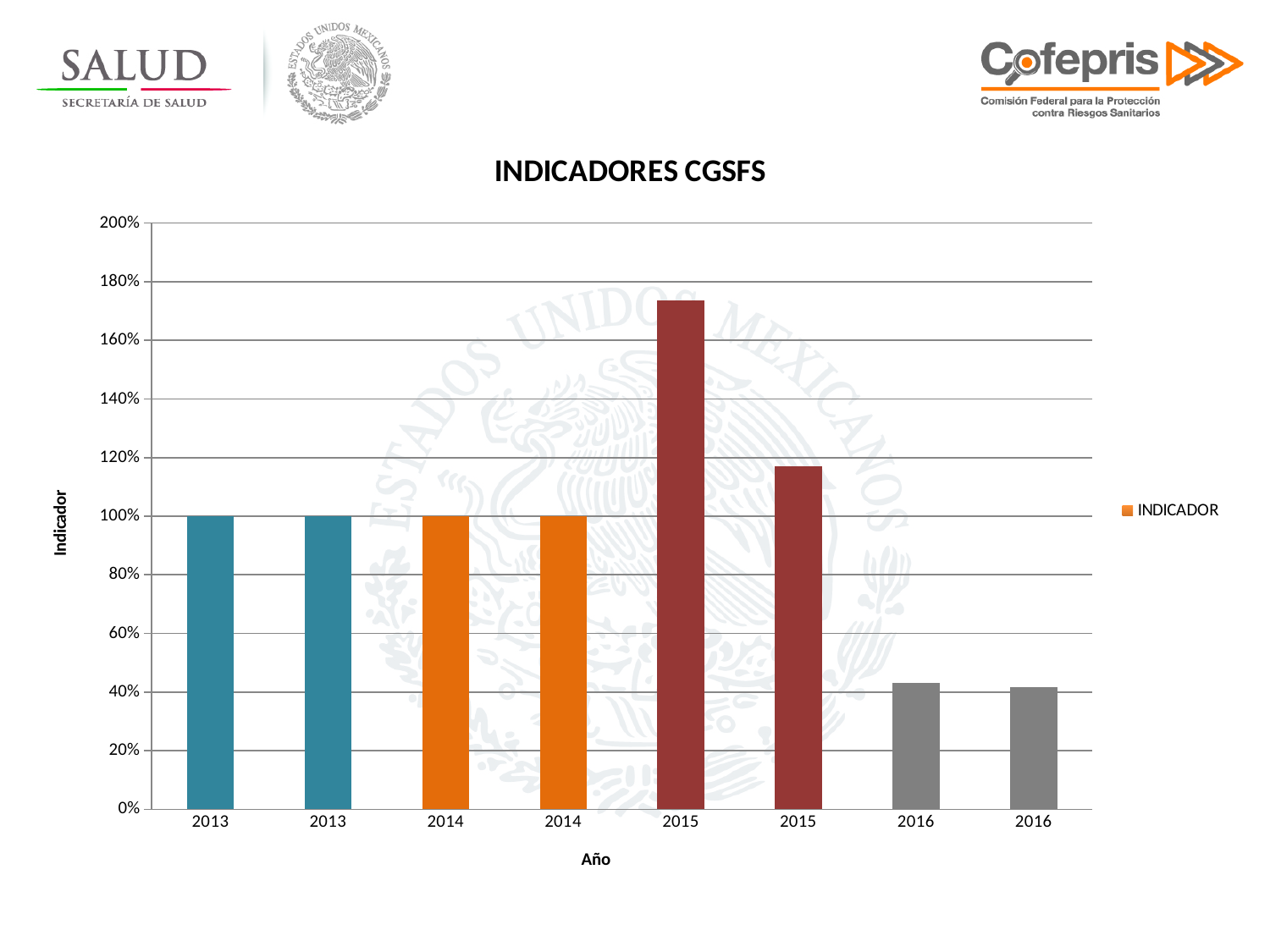

### Chart: INDICADORES CGSFS

| Category | INDICADOR |
|---|---|
| 2013 | 1.0 |
| 2013 | 1.0 |
| 2014 | 1.0 |
| 2014 | 1.0 |
| 2015 | 1.735 |
| 2015 | 1.17 |
| 2016 | 0.43 |
| 2016 | 0.416 |